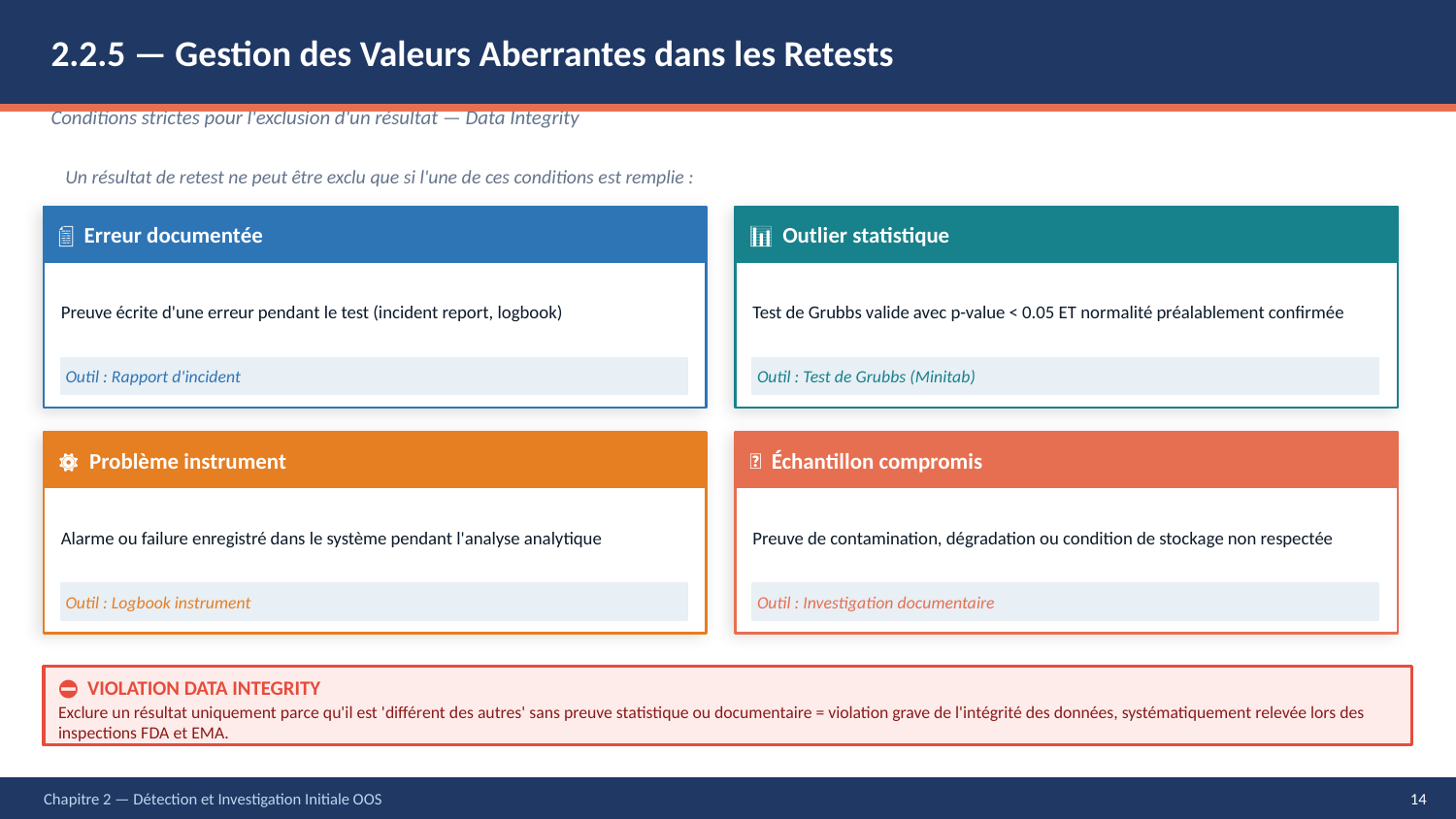

2.2.5 — Gestion des Valeurs Aberrantes dans les Retests

Conditions strictes pour l'exclusion d'un résultat — Data Integrity
Un résultat de retest ne peut être exclu que si l'une de ces conditions est remplie :

📄  Erreur documentée
📊  Outlier statistique
Preuve écrite d'une erreur pendant le test (incident report, logbook)
Test de Grubbs valide avec p-value < 0.05 ET normalité préalablement confirmée

Outil : Rapport d'incident

Outil : Test de Grubbs (Minitab)

⚙️  Problème instrument
🧪  Échantillon compromis
Alarme ou failure enregistré dans le système pendant l'analyse analytique
Preuve de contamination, dégradation ou condition de stockage non respectée

Outil : Logbook instrument

Outil : Investigation documentaire

⛔  VIOLATION DATA INTEGRITY
Exclure un résultat uniquement parce qu'il est 'différent des autres' sans preuve statistique ou documentaire = violation grave de l'intégrité des données, systématiquement relevée lors des inspections FDA et EMA.

Chapitre 2 — Détection et Investigation Initiale OOS
14